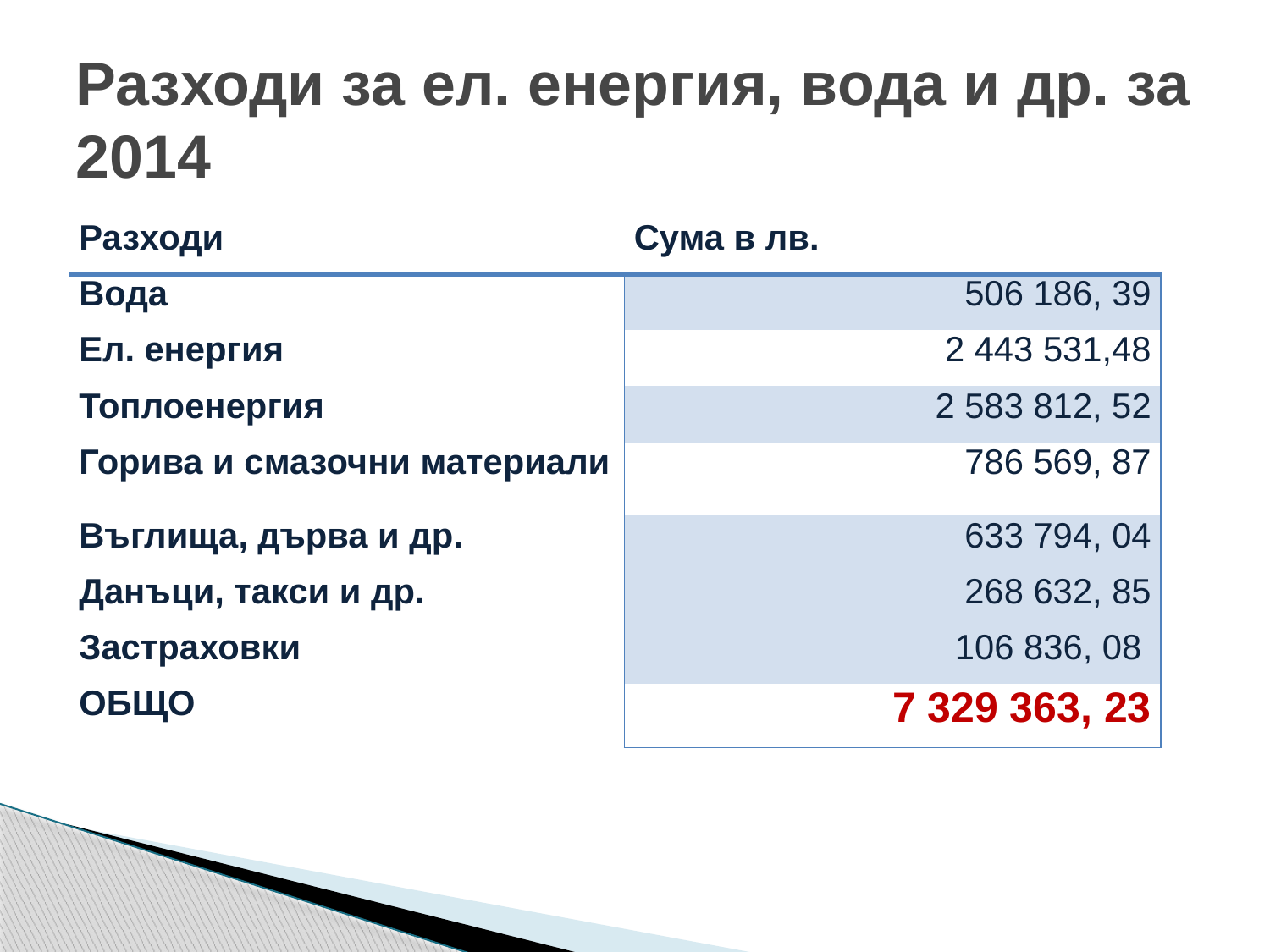

# Разходи за ел. енергия, вода и др. за 2014
| Разходи | Сума в лв. |
| --- | --- |
| Вода | 506 186, 39 |
| Ел. енергия | 2 443 531,48 |
| Топлоенергия | 2 583 812, 52 |
| Горива и смазочни материали | 786 569, 87 |
| Въглища, дърва и др. | 633 794, 04 |
| Данъци, такси и др. | 268 632, 85 |
| Застраховки | 106 836, 08 |
| ОБЩО | 7 329 363, 23 |